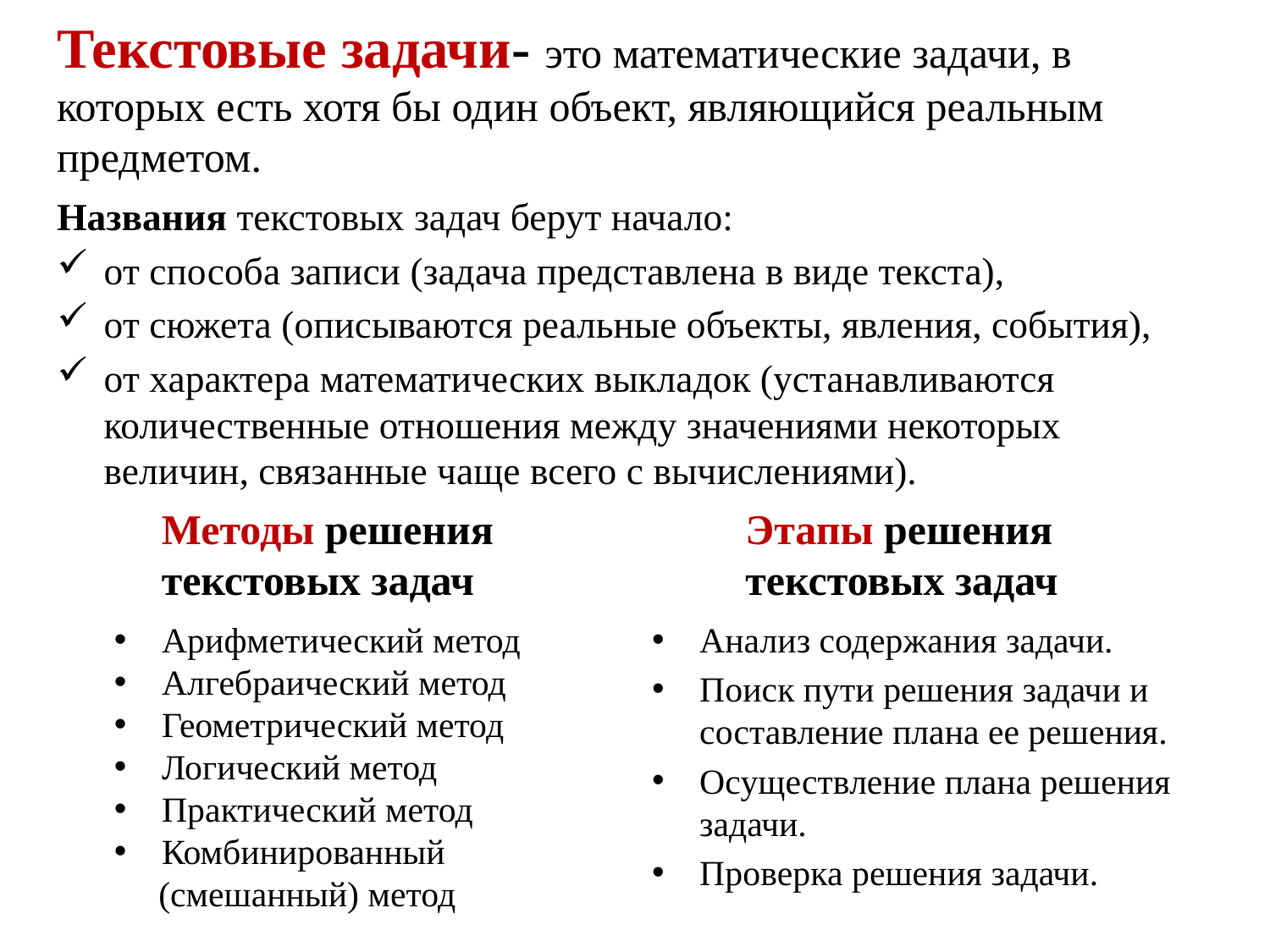

Текстовые задачи- это математические задачи, в которых есть хотя бы один объект, являющийся реальным предметом.
Названия текстовых задач берут начало:
от способа записи (задача представлена в виде текста),
от сюжета (описываются реальные объекты, явления, события),
от характера математических выкладок (устанавливаются количественные отношения между значениями некоторых величин, связанные чаще всего с вычислениями).
Этапы решения текстовых задач
Методы решения
текстовых задач
Анализ содержания задачи.
Поиск пути решения задачи и составление плана ее решения.
Осуществление плана решения задачи.
Проверка решения задачи.
Арифметический метод
Алгебраический метод
Геометрический метод
Логический метод
Практический метод
Комбинированный
     (смешанный) метод